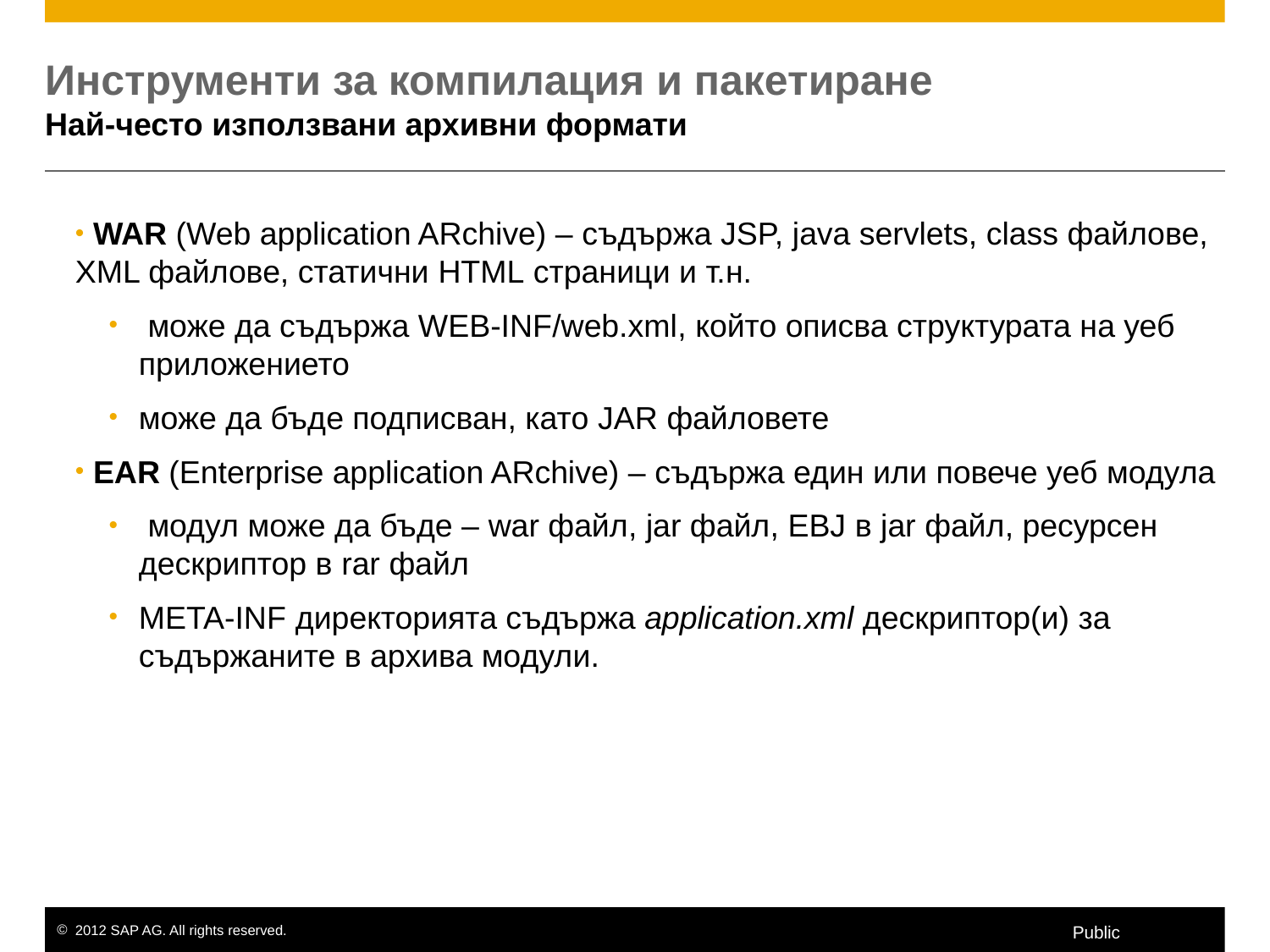

# Инструменти за компилация и пакетиране Най-често използвани архивни формати
 WAR (Web application ARchive) – съдържа JSP, java servlets, class файлове, XML файлове, статични HTML страници и т.н.
 може да съдържа WEB-INF/web.xml, който описва структурата на уеб приложението
може да бъде подписван, като JAR файловете
 EAR (Enterprise application ARchive) – съдържа един или повече уеб модула
 модул може да бъде – war файл, jar файл, EBJ в jar файл, ресурсен дескриптор в rar файл
META-INF директорията съдържа application.xml дескриптор(и) за съдържаните в архива модули.